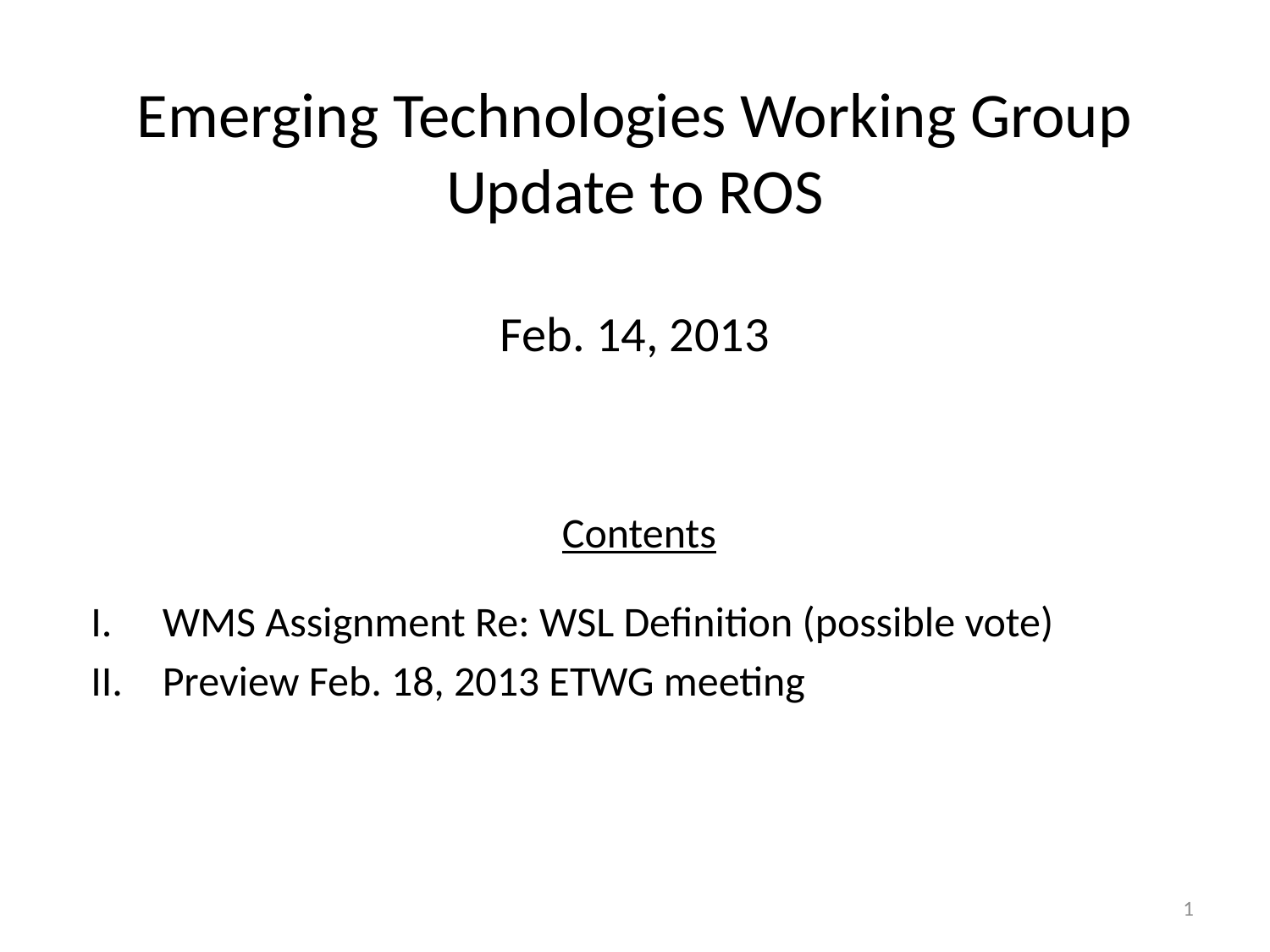

# Emerging Technologies Working Group Update to ROS
Feb. 14, 2013
Contents

WMS Assignment Re: WSL Definition (possible vote)
Preview Feb. 18, 2013 ETWG meeting
1